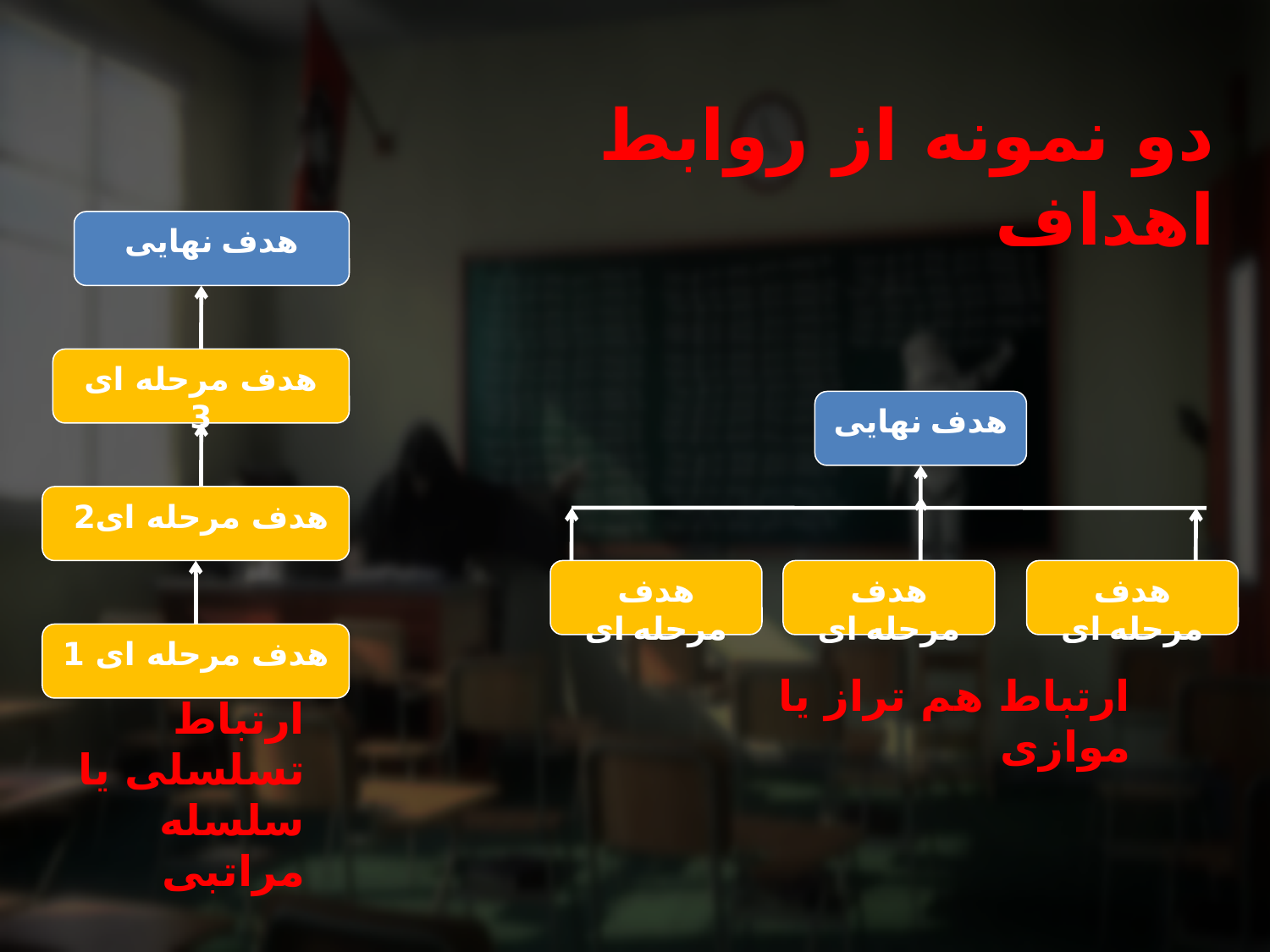

# دو نمونه از روابط اهداف
هدف نهایی
هدف مرحله ای 3
هدف نهایی
 هدف مرحله ای2
هدف مرحله ای
هدف مرحله ای
هدف مرحله ای
هدف مرحله ای 1
ارتباط هم تراز یا موازی
ارتباط تسلسلی یا سلسله مراتبی